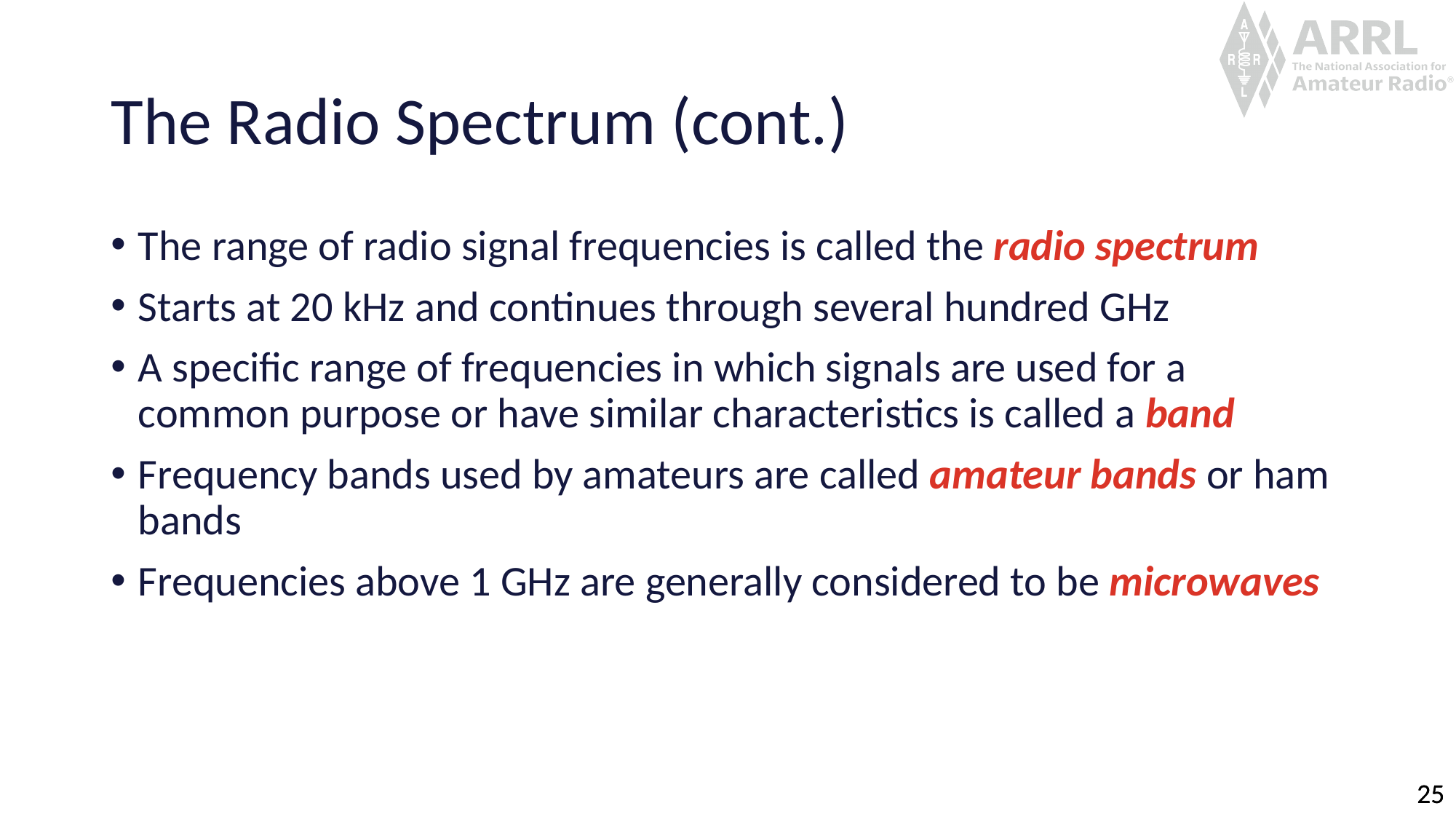

# The Radio Spectrum (cont.)
The range of radio signal frequencies is called the radio spectrum
Starts at 20 kHz and continues through several hundred GHz
A specific range of frequencies in which signals are used for a common purpose or have similar characteristics is called a band
Frequency bands used by amateurs are called amateur bands or ham bands
Frequencies above 1 GHz are generally considered to be microwaves